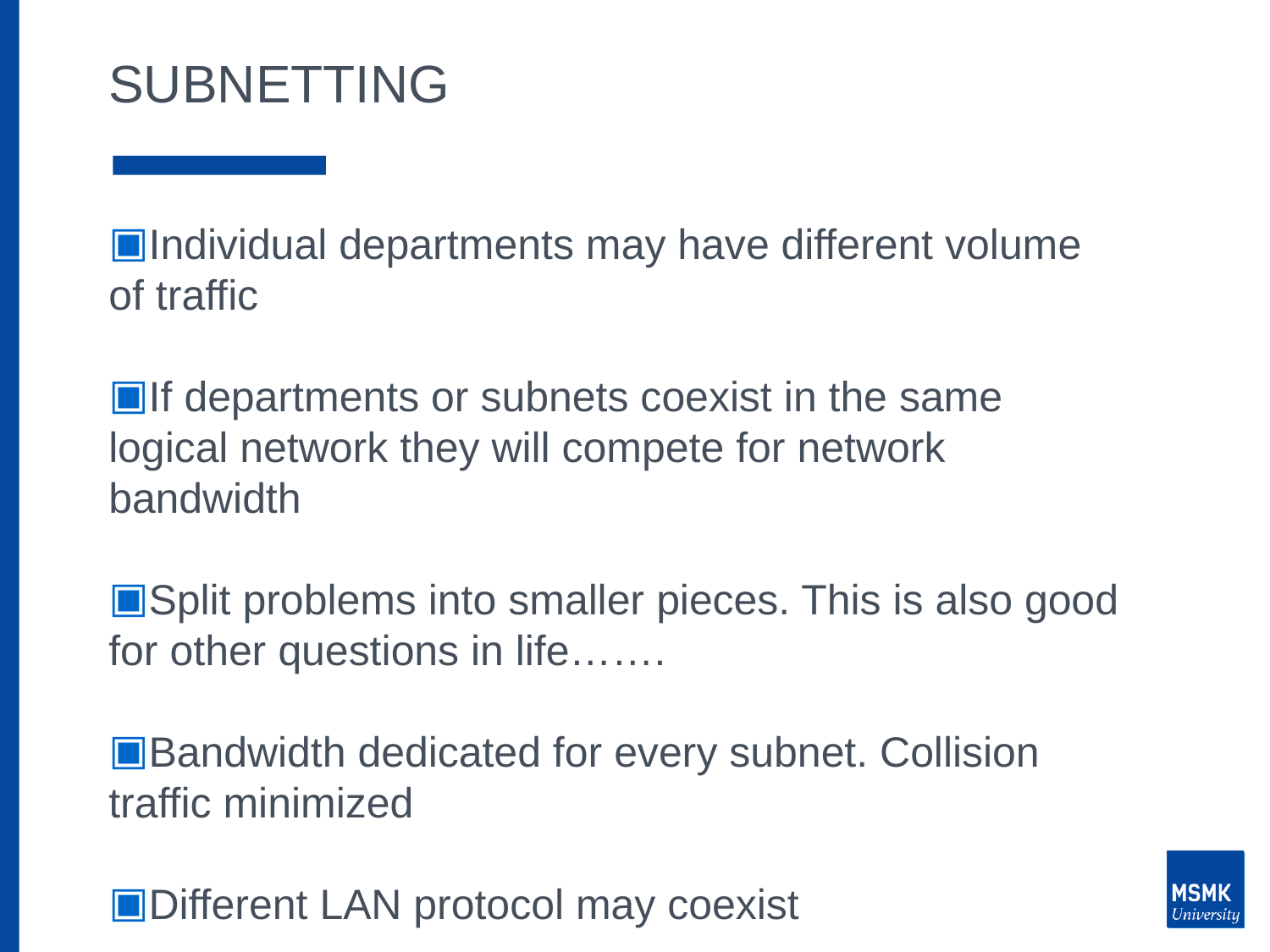

# SUBNETTING
Individual departments may have different volume of traffic

If departments or subnets coexist in the same logical network they will compete for network bandwidth

Split problems into smaller pieces. This is also good for other questions in life…….

Bandwidth dedicated for every subnet. Collision traffic minimized

Different LAN protocol may coexist